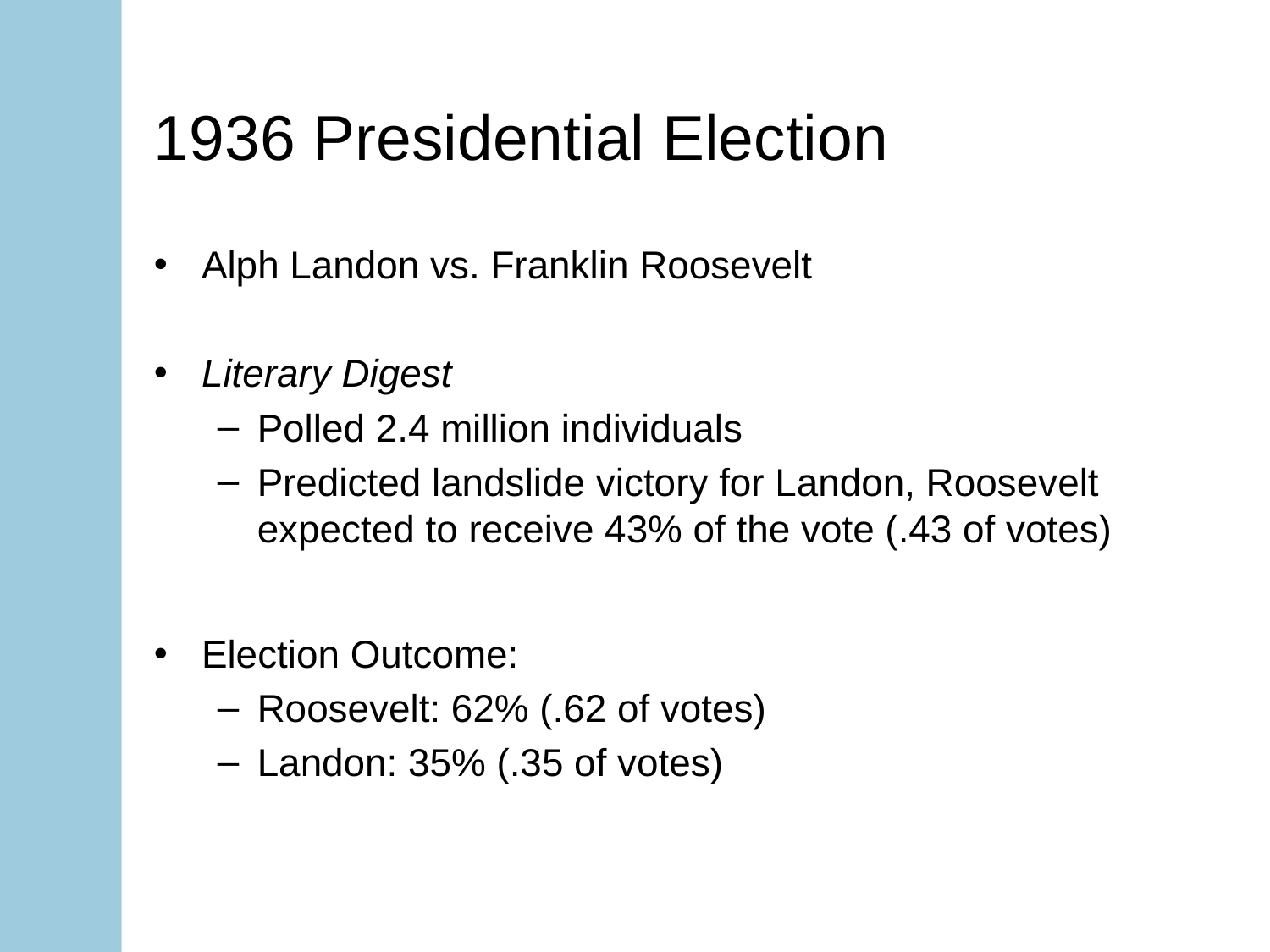

# 1936 Presidential Election
Alph Landon vs. Franklin Roosevelt

Literary Digest
Polled 2.4 million individuals
Predicted landslide victory for Landon, Roosevelt expected to receive 43% of the vote (.43 of votes)

Election Outcome:
Roosevelt: 62% (.62 of votes)
Landon: 35% (.35 of votes)